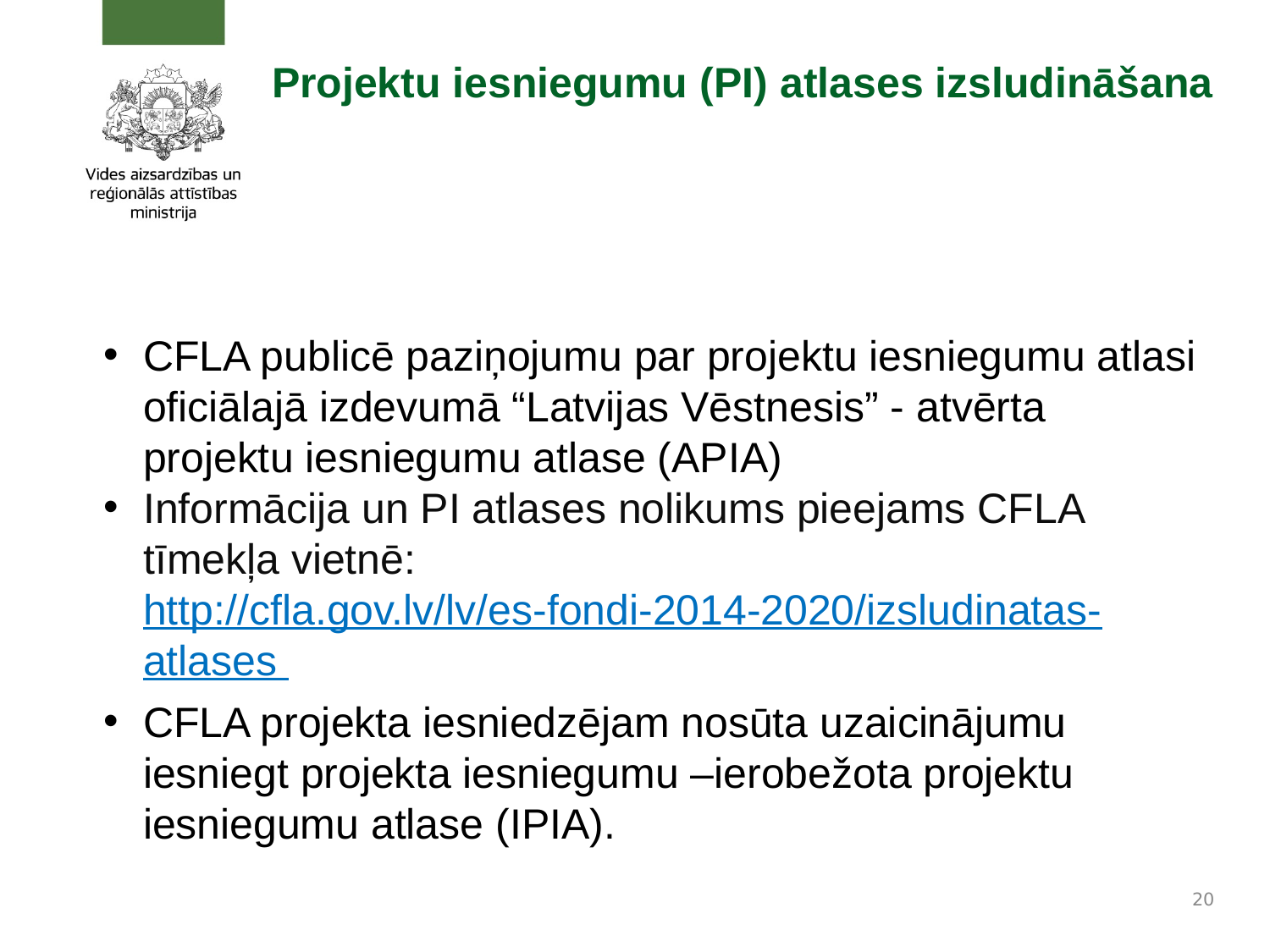

Projektu iesniegumu (PI) atlases izsludināšana

CFLA publicē paziņojumu par projektu iesniegumu atlasi oficiālajā izdevumā “Latvijas Vēstnesis” - atvērta projektu iesniegumu atlase (APIA)
Informācija un PI atlases nolikums pieejams CFLA tīmekļa vietnē: http://cfla.gov.lv/lv/es-fondi-2014-2020/izsludinatas-atlases
CFLA projekta iesniedzējam nosūta uzaicinājumu iesniegt projekta iesniegumu –ierobežota projektu iesniegumu atlase (IPIA).

20